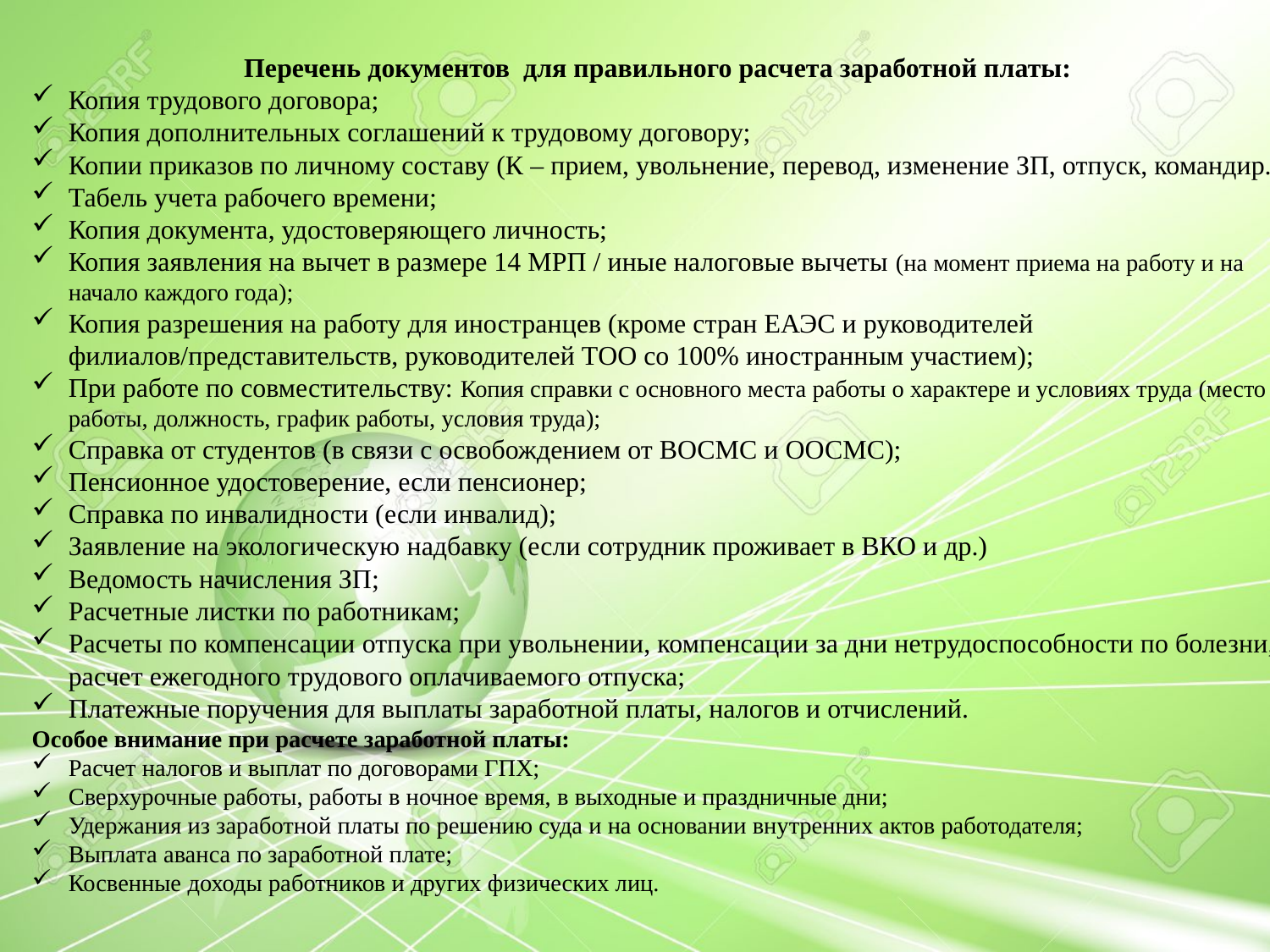

Перечень документов  для правильного расчета заработной платы:
Копия трудового договора;
Копия дополнительных соглашений к трудовому договору;
Копии приказов по личному составу (К – прием, увольнение, перевод, изменение ЗП, отпуск, командир.
Табель учета рабочего времени;
Копия документа, удостоверяющего личность;
Копия заявления на вычет в размере 14 МРП / иные налоговые вычеты (на момент приема на работу и на начало каждого года);
Копия разрешения на работу для иностранцев (кроме стран ЕАЭС и руководителей филиалов/представительств, руководителей ТОО со 100% иностранным участием);
При работе по совместительству: Копия справки с основного места работы о характере и условиях труда (место работы, должность, график работы, условия труда);
Справка от студентов (в связи с освобождением от ВОСМС и ООСМС);
Пенсионное удостоверение, если пенсионер;
Справка по инвалидности (если инвалид);
Заявление на экологическую надбавку (если сотрудник проживает в ВКО и др.)
Ведомость начисления ЗП;
Расчетные листки по работникам;
Расчеты по компенсации отпуска при увольнении, компенсации за дни нетрудоспособности по болезни, расчет ежегодного трудового оплачиваемого отпуска;
Платежные поручения для выплаты заработной платы, налогов и отчислений.
Особое внимание при расчете заработной платы:
Расчет налогов и выплат по договорами ГПХ;
Сверхурочные работы, работы в ночное время, в выходные и праздничные дни;
Удержания из заработной платы по решению суда и на основании внутренних актов работодателя;
Выплата аванса по заработной плате;
Косвенные доходы работников и других физических лиц.